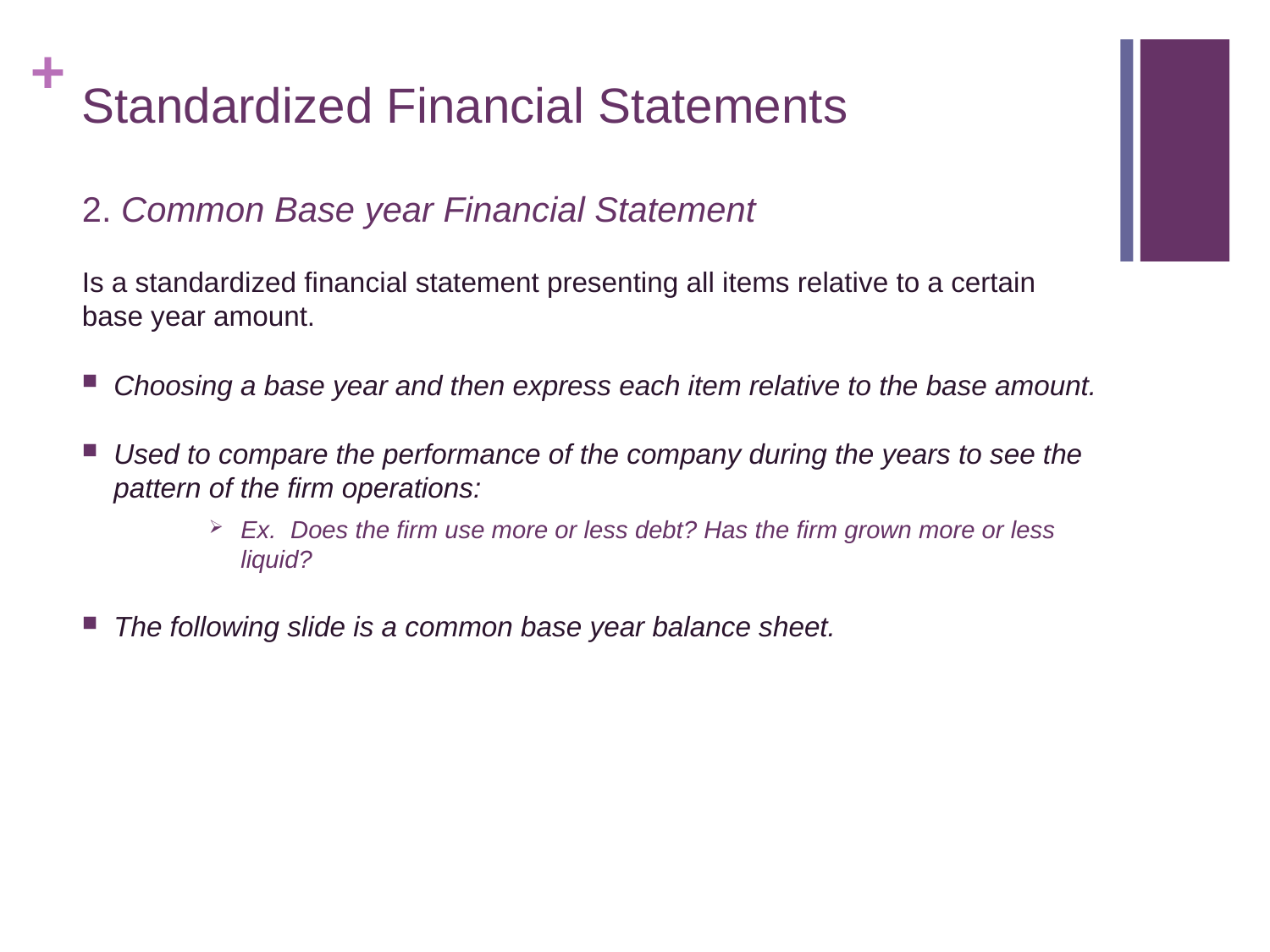

# Standardized Financial Statements
2. Common Base year Financial Statement
Is a standardized financial statement presenting all items relative to a certain base year amount.
Choosing a base year and then express each item relative to the base amount.
Used to compare the performance of the company during the years to see the pattern of the firm operations:
Ex.  Does the firm use more or less debt? Has the firm grown more or less liquid?
The following slide is a common base year balance sheet.